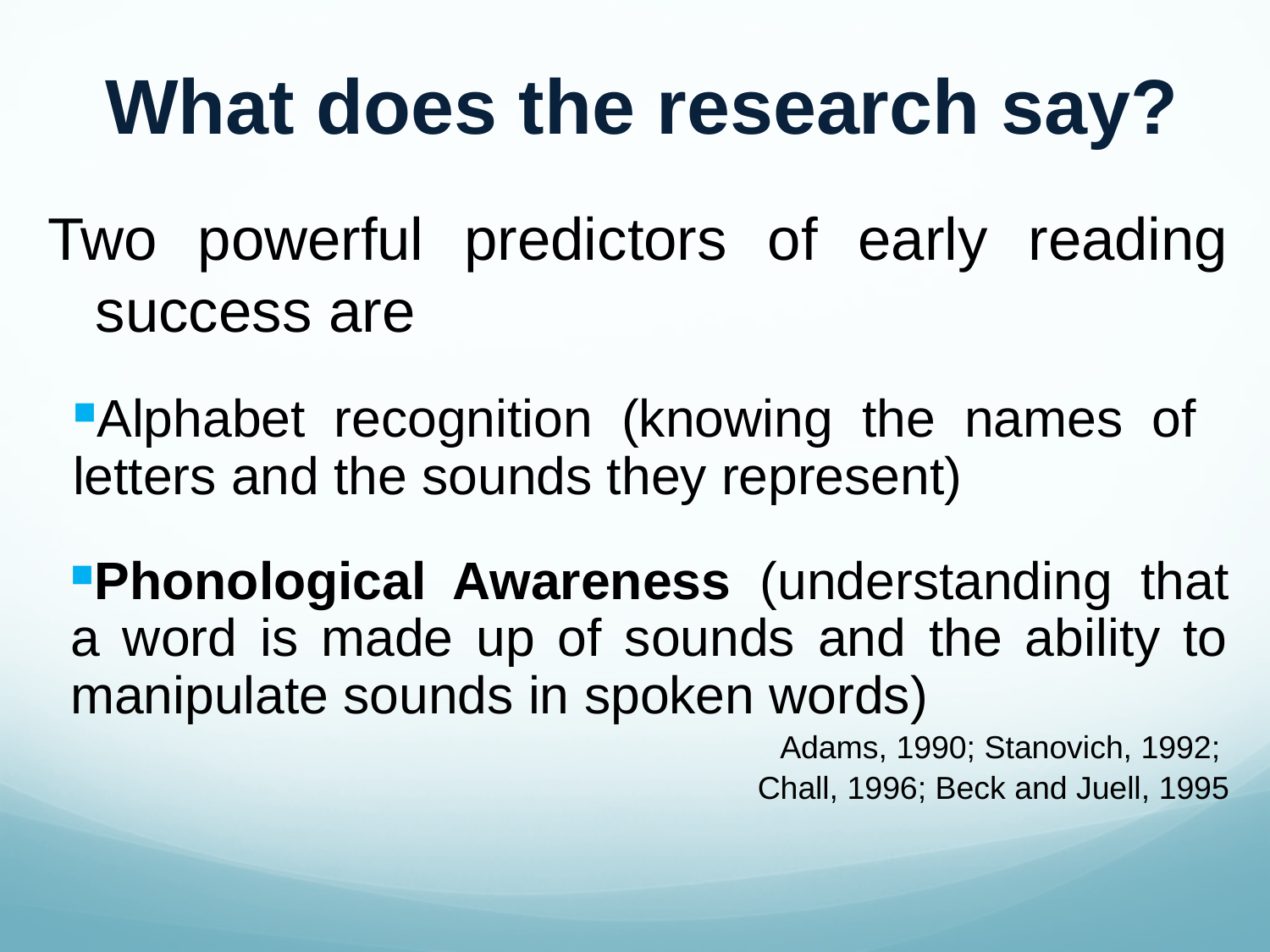

What does the research say?
Two powerful predictors of early reading success are
Alphabet recognition (knowing the names of letters and the sounds they represent)
Phonological Awareness (understanding that a word is made up of sounds and the ability to manipulate sounds in spoken words)
Adams, 1990; Stanovich, 1992;
Chall, 1996; Beck and Juell, 1995